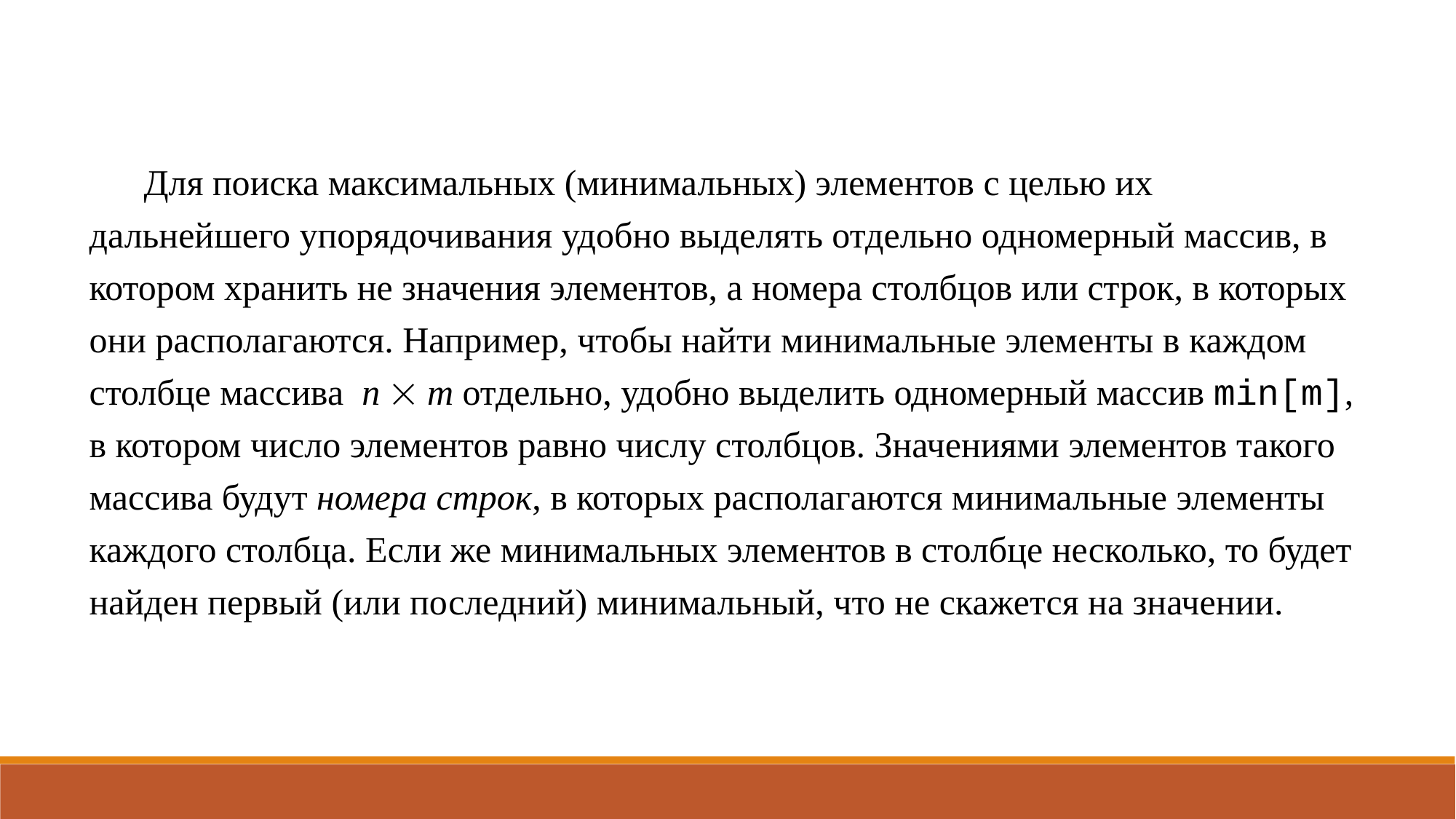

Для поиска максимальных (минимальных) элементов с целью их дальнейшего упорядочивания удобно выделять отдельно одномерный массив, в котором хранить не значения элементов, а номера столбцов или строк, в которых они располагаются. Например, чтобы найти минимальные элементы в каждом столбце массива  n × m отдельно, удобно выделить одномерный массив min[m], в котором число элементов равно числу столбцов. Значениями элементов такого массива будут номера строк, в которых располагаются минимальные элементы каждого столбца. Если же минимальных элементов в столбце несколько, то будет найден первый (или последний) минимальный, что не скажется на значении.